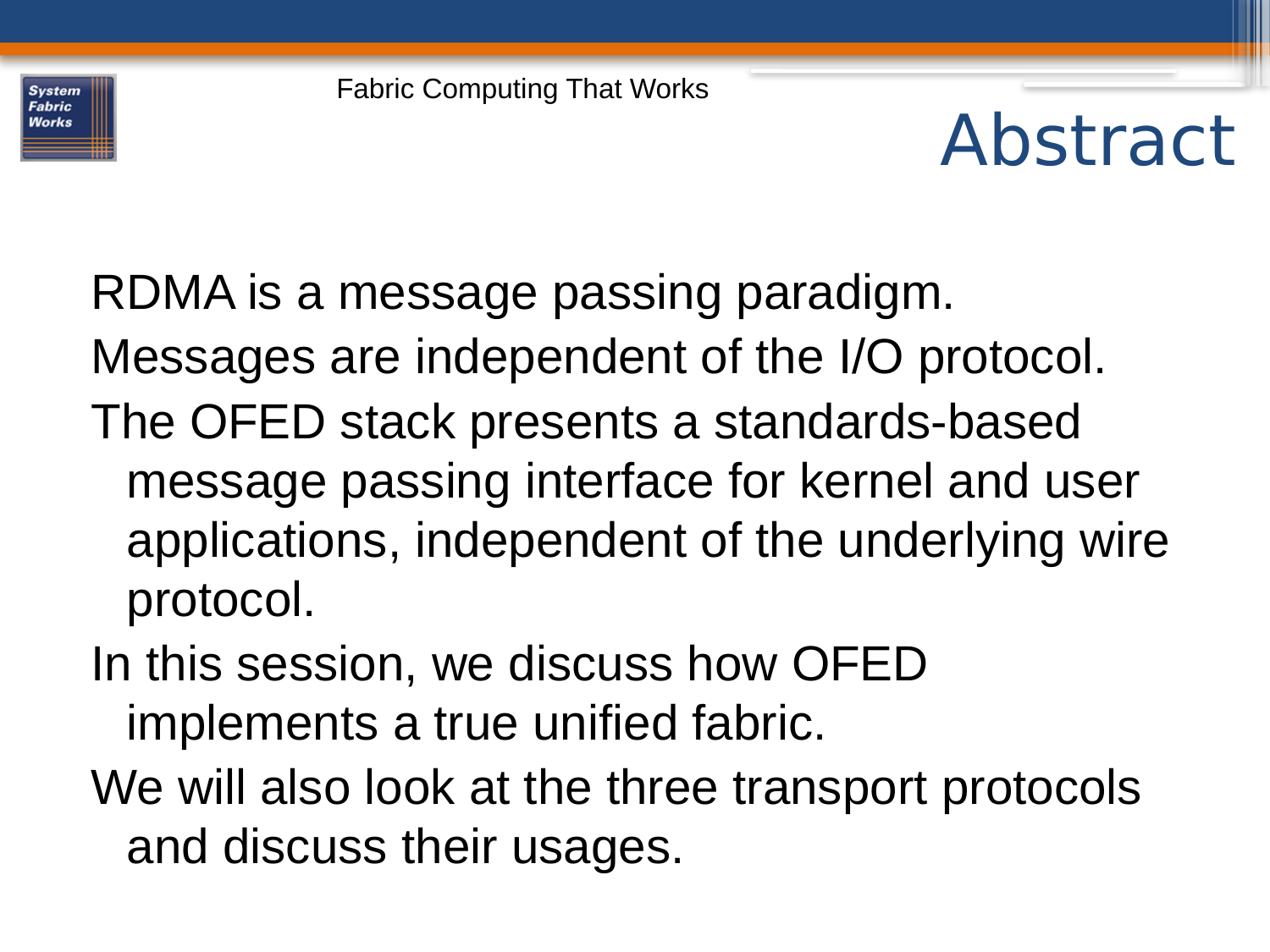

# Abstract
RDMA is a message passing paradigm.
Messages are independent of the I/O protocol.
The OFED stack presents a standards-based message passing interface for kernel and user applications, independent of the underlying wire protocol.
In this session, we discuss how OFED implements a true unified fabric.
We will also look at the three transport protocols and discuss their usages.